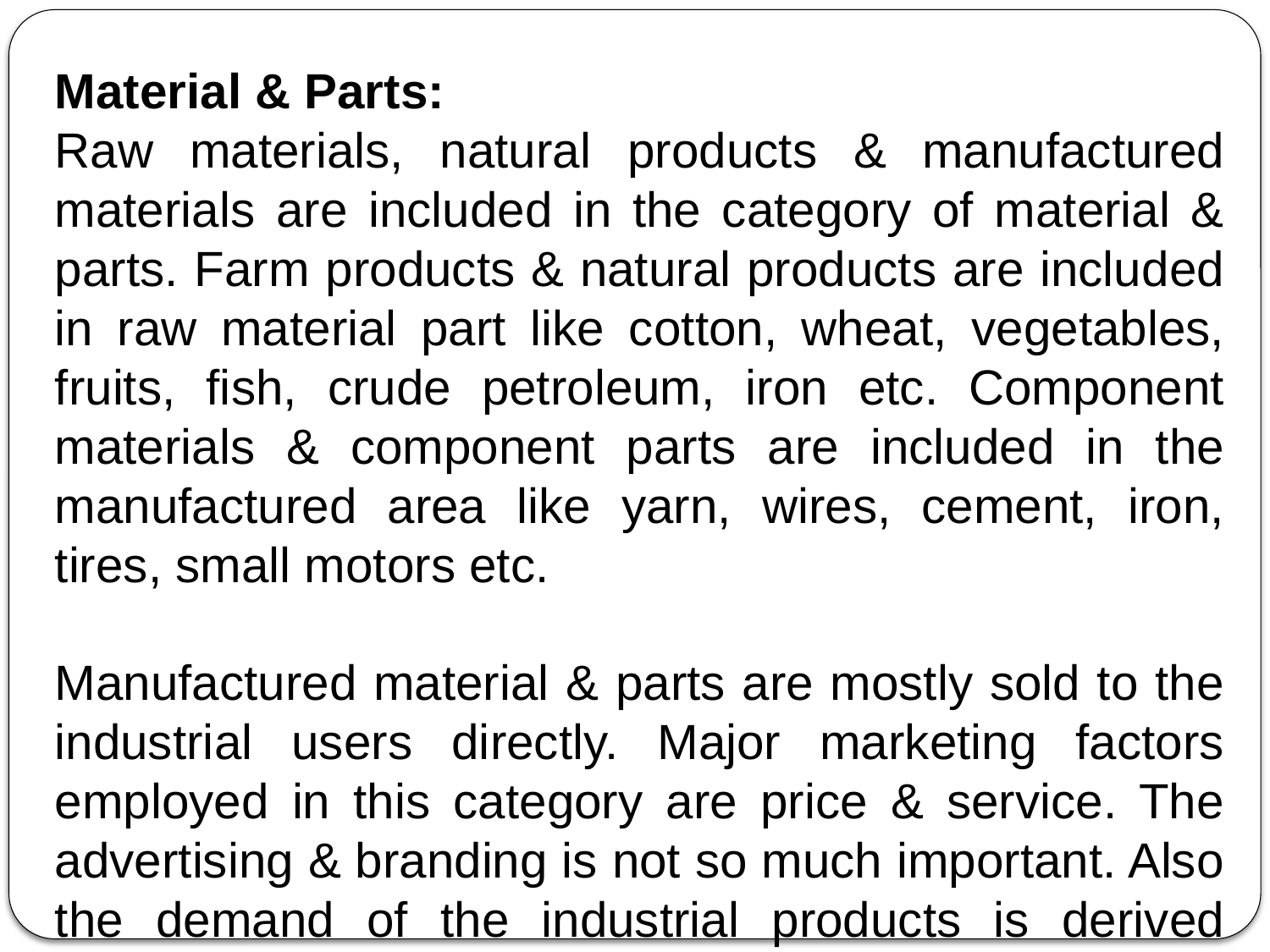

Material & Parts:
Raw materials, natural products & manufactured materials are included in the category of material & parts. Farm products & natural products are included in raw material part like cotton, wheat, vegetables, fruits, fish, crude petroleum, iron etc. Component materials & component parts are included in the manufactured area like yarn, wires, cement, iron, tires, small motors etc.

Manufactured material & parts are mostly sold to the industrial users directly. Major marketing factors employed in this category are price & service. The advertising & branding is not so much important. Also the demand of the industrial products is derived demand, which is derived from the consumer demand.